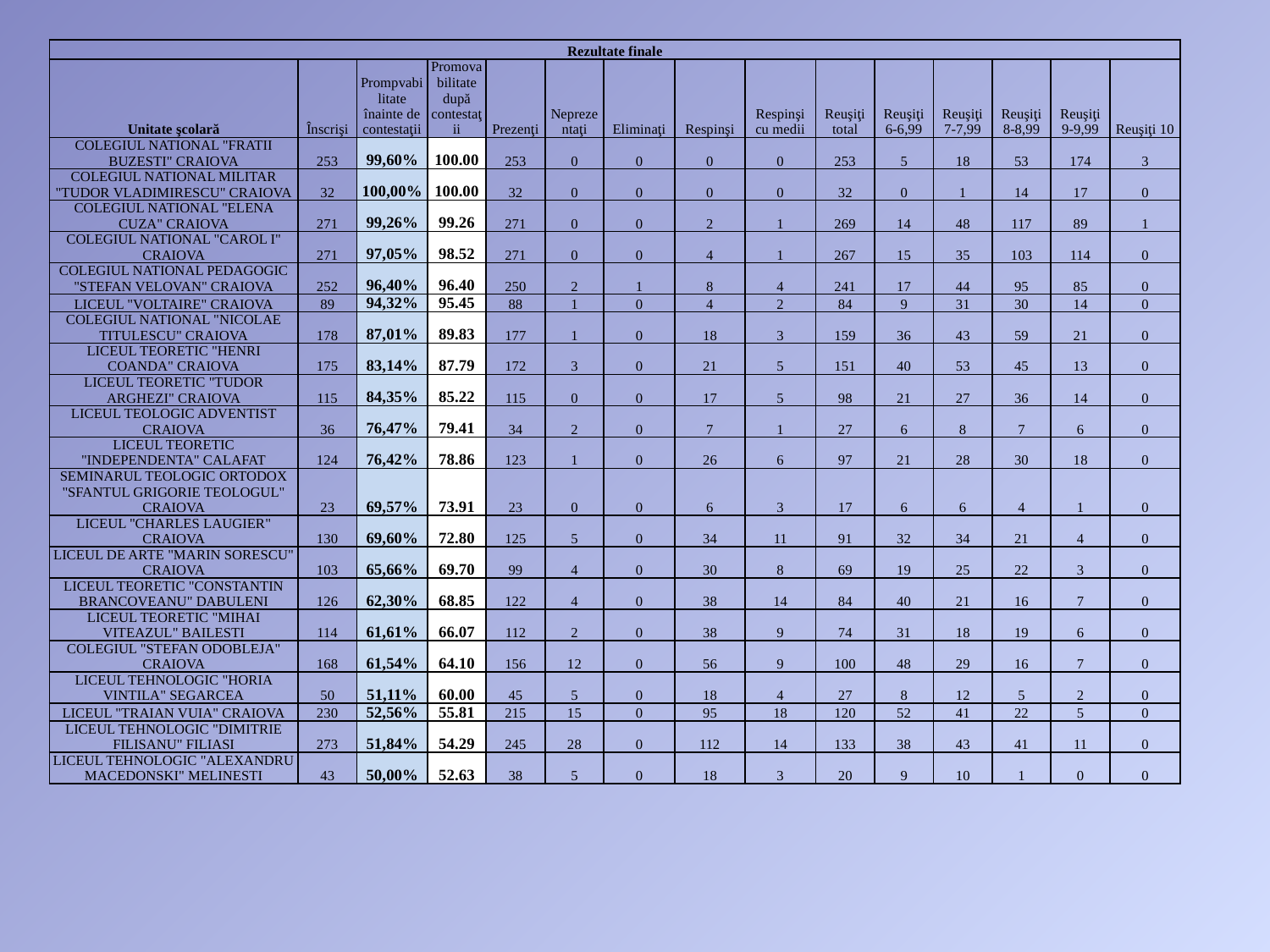

| Rezultate finale |  |  |  |  |  |  |  |  |  |  |  |  |  |  |
| --- | --- | --- | --- | --- | --- | --- | --- | --- | --- | --- | --- | --- | --- | --- |
| Unitate şcolară | Înscrişi | Prompvabilitate înainte de contestaţii | Promovabilitate după contestaţii | Prezenţi | Neprezentaţi | Eliminaţi | Respinşi | Respinşi cu medii | Reuşiţi total | Reuşiţi 6-6,99 | Reuşiţi 7-7,99 | Reuşiţi 8-8,99 | Reuşiţi 9-9,99 | Reuşiţi 10 |
| COLEGIUL NATIONAL "FRATII BUZESTI" CRAIOVA | 253 | 99,60% | 100.00 | 253 | 0 | 0 | 0 | 0 | 253 | 5 | 18 | 53 | 174 | 3 |
| COLEGIUL NATIONAL MILITAR "TUDOR VLADIMIRESCU" CRAIOVA | 32 | 100,00% | 100.00 | 32 | 0 | 0 | 0 | 0 | 32 | 0 | 1 | 14 | 17 | 0 |
| COLEGIUL NATIONAL "ELENA CUZA" CRAIOVA | 271 | 99,26% | 99.26 | 271 | 0 | 0 | 2 | 1 | 269 | 14 | 48 | 117 | 89 | 1 |
| COLEGIUL NATIONAL "CAROL I" CRAIOVA | 271 | 97,05% | 98.52 | 271 | 0 | 0 | 4 | 1 | 267 | 15 | 35 | 103 | 114 | 0 |
| COLEGIUL NATIONAL PEDAGOGIC "STEFAN VELOVAN" CRAIOVA | 252 | 96,40% | 96.40 | 250 | 2 | 1 | 8 | 4 | 241 | 17 | 44 | 95 | 85 | 0 |
| LICEUL "VOLTAIRE" CRAIOVA | 89 | 94,32% | 95.45 | 88 | 1 | 0 | 4 | 2 | 84 | 9 | 31 | 30 | 14 | 0 |
| COLEGIUL NATIONAL "NICOLAE TITULESCU" CRAIOVA | 178 | 87,01% | 89.83 | 177 | 1 | 0 | 18 | 3 | 159 | 36 | 43 | 59 | 21 | 0 |
| LICEUL TEORETIC "HENRI COANDA" CRAIOVA | 175 | 83,14% | 87.79 | 172 | 3 | 0 | 21 | 5 | 151 | 40 | 53 | 45 | 13 | 0 |
| LICEUL TEORETIC "TUDOR ARGHEZI" CRAIOVA | 115 | 84,35% | 85.22 | 115 | 0 | 0 | 17 | 5 | 98 | 21 | 27 | 36 | 14 | 0 |
| LICEUL TEOLOGIC ADVENTIST CRAIOVA | 36 | 76,47% | 79.41 | 34 | 2 | 0 | 7 | 1 | 27 | 6 | 8 | 7 | 6 | 0 |
| LICEUL TEORETIC "INDEPENDENTA" CALAFAT | 124 | 76,42% | 78.86 | 123 | 1 | 0 | 26 | 6 | 97 | 21 | 28 | 30 | 18 | 0 |
| SEMINARUL TEOLOGIC ORTODOX "SFANTUL GRIGORIE TEOLOGUL" CRAIOVA | 23 | 69,57% | 73.91 | 23 | 0 | 0 | 6 | 3 | 17 | 6 | 6 | 4 | 1 | 0 |
| LICEUL "CHARLES LAUGIER" CRAIOVA | 130 | 69,60% | 72.80 | 125 | 5 | 0 | 34 | 11 | 91 | 32 | 34 | 21 | 4 | 0 |
| LICEUL DE ARTE "MARIN SORESCU" CRAIOVA | 103 | 65,66% | 69.70 | 99 | 4 | 0 | 30 | 8 | 69 | 19 | 25 | 22 | 3 | 0 |
| LICEUL TEORETIC "CONSTANTIN BRANCOVEANU" DABULENI | 126 | 62,30% | 68.85 | 122 | 4 | 0 | 38 | 14 | 84 | 40 | 21 | 16 | 7 | 0 |
| LICEUL TEORETIC "MIHAI VITEAZUL" BAILESTI | 114 | 61,61% | 66.07 | 112 | 2 | 0 | 38 | 9 | 74 | 31 | 18 | 19 | 6 | 0 |
| COLEGIUL "STEFAN ODOBLEJA" CRAIOVA | 168 | 61,54% | 64.10 | 156 | 12 | 0 | 56 | 9 | 100 | 48 | 29 | 16 | 7 | 0 |
| LICEUL TEHNOLOGIC "HORIA VINTILA" SEGARCEA | 50 | 51,11% | 60.00 | 45 | 5 | 0 | 18 | 4 | 27 | 8 | 12 | 5 | 2 | 0 |
| LICEUL "TRAIAN VUIA" CRAIOVA | 230 | 52,56% | 55.81 | 215 | 15 | 0 | 95 | 18 | 120 | 52 | 41 | 22 | 5 | 0 |
| LICEUL TEHNOLOGIC "DIMITRIE FILISANU" FILIASI | 273 | 51,84% | 54.29 | 245 | 28 | 0 | 112 | 14 | 133 | 38 | 43 | 41 | 11 | 0 |
| LICEUL TEHNOLOGIC "ALEXANDRU MACEDONSKI" MELINESTI | 43 | 50,00% | 52.63 | 38 | 5 | 0 | 18 | 3 | 20 | 9 | 10 | 1 | 0 | 0 |